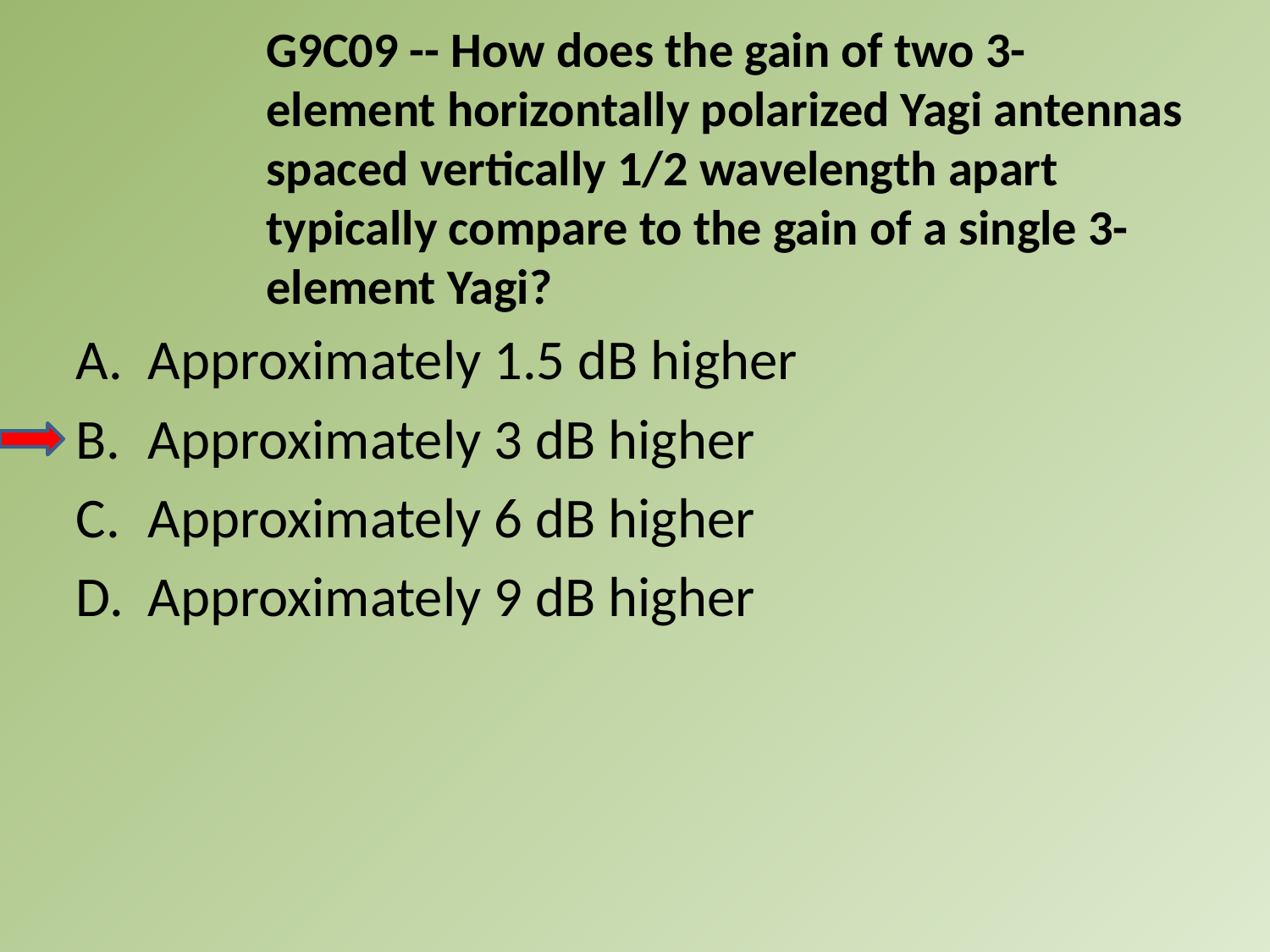

G9C09 -- How does the gain of two 3-element horizontally polarized Yagi antennas spaced vertically 1/2 wavelength apart typically compare to the gain of a single 3-element Yagi?
A.	Approximately 1.5 dB higher
B.	Approximately 3 dB higher
C.	Approximately 6 dB higher
D.	Approximately 9 dB higher